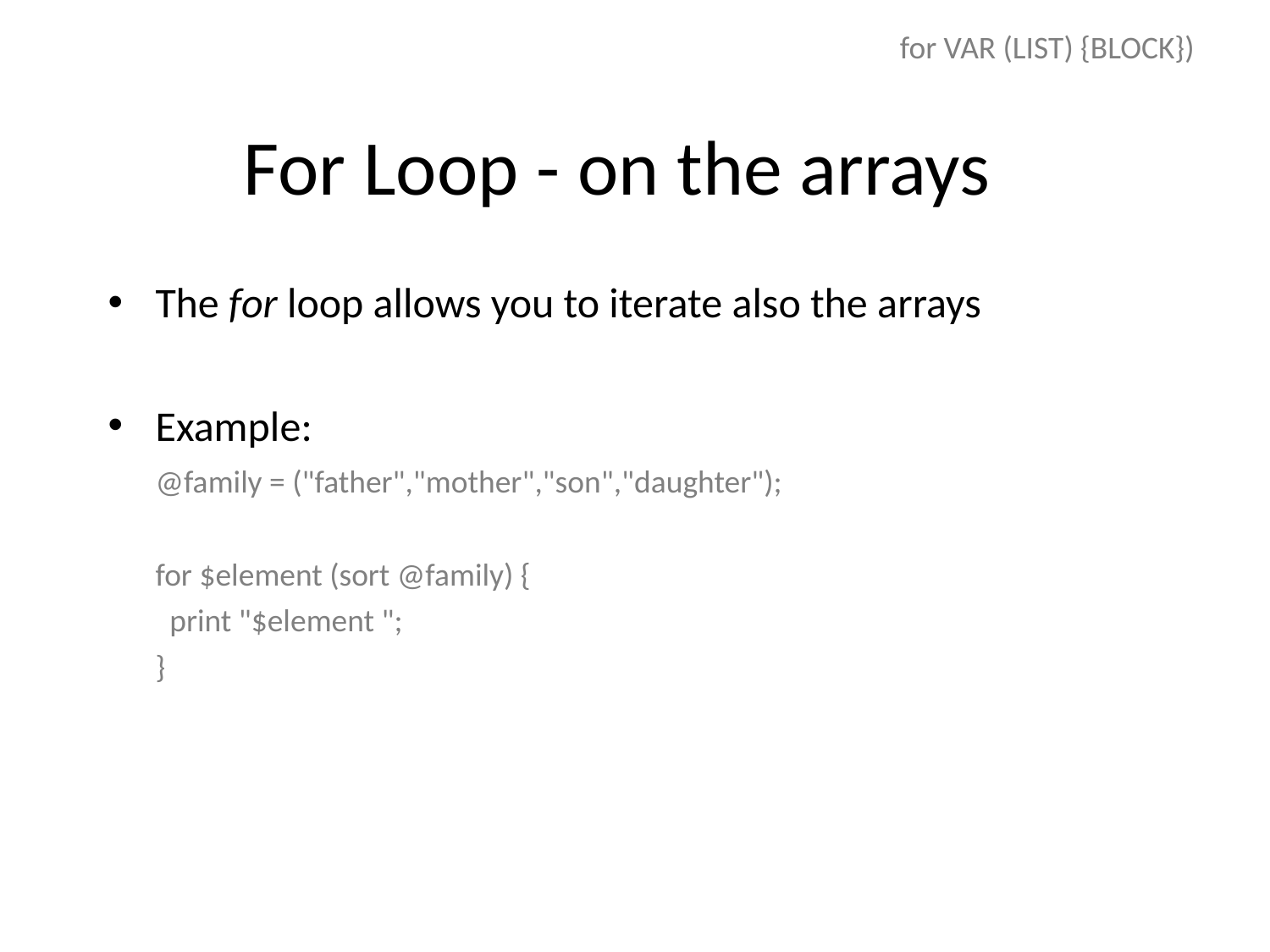

for VAR (LIST) {BLOCK})
# For Loop - on the arrays
The for loop allows you to iterate also the arrays

Example:
	@family = ("father","mother","son","daughter");

	for $element (sort @family) {
	  print "$element ";
	}